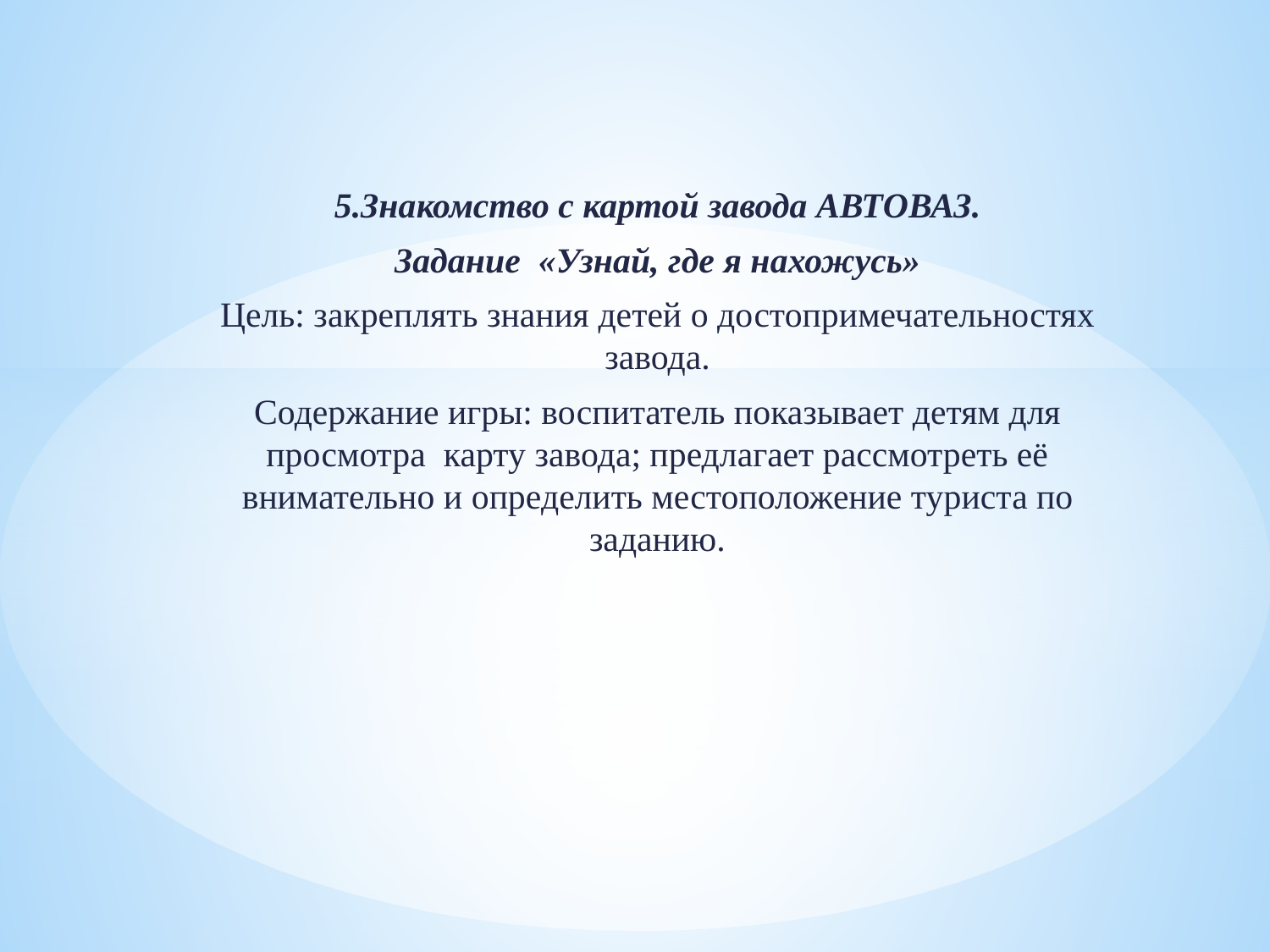

5.Знакомство с картой завода АВТОВАЗ.
Задание  «Узнай, где я нахожусь»
Цель: закреплять знания детей о достопримечательностях завода.
Содержание игры: воспитатель показывает детям для просмотра  карту завода; предлагает рассмотреть её внимательно и определить местоположение туриста по заданию.